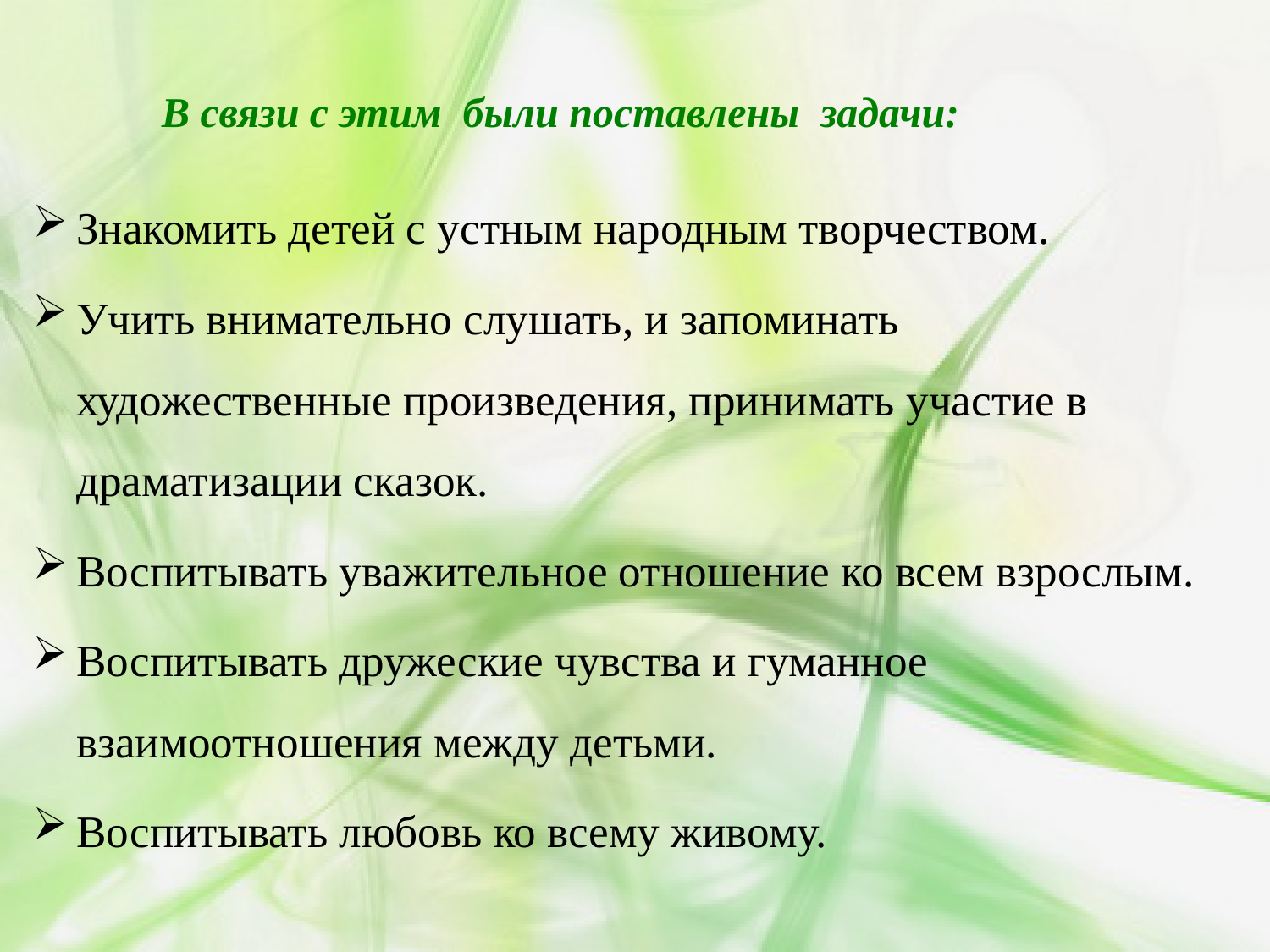

# В связи с этим  были поставлены  задачи:
Знакомить детей с устным народным творчеством.
Учить внимательно слушать, и запоминать художественные произведения, принимать участие в драматизации сказок.
Воспитывать уважительное отношение ко всем взрослым.
Воспитывать дружеские чувства и гуманное взаимоотношения между детьми.
Воспитывать любовь ко всему живому.